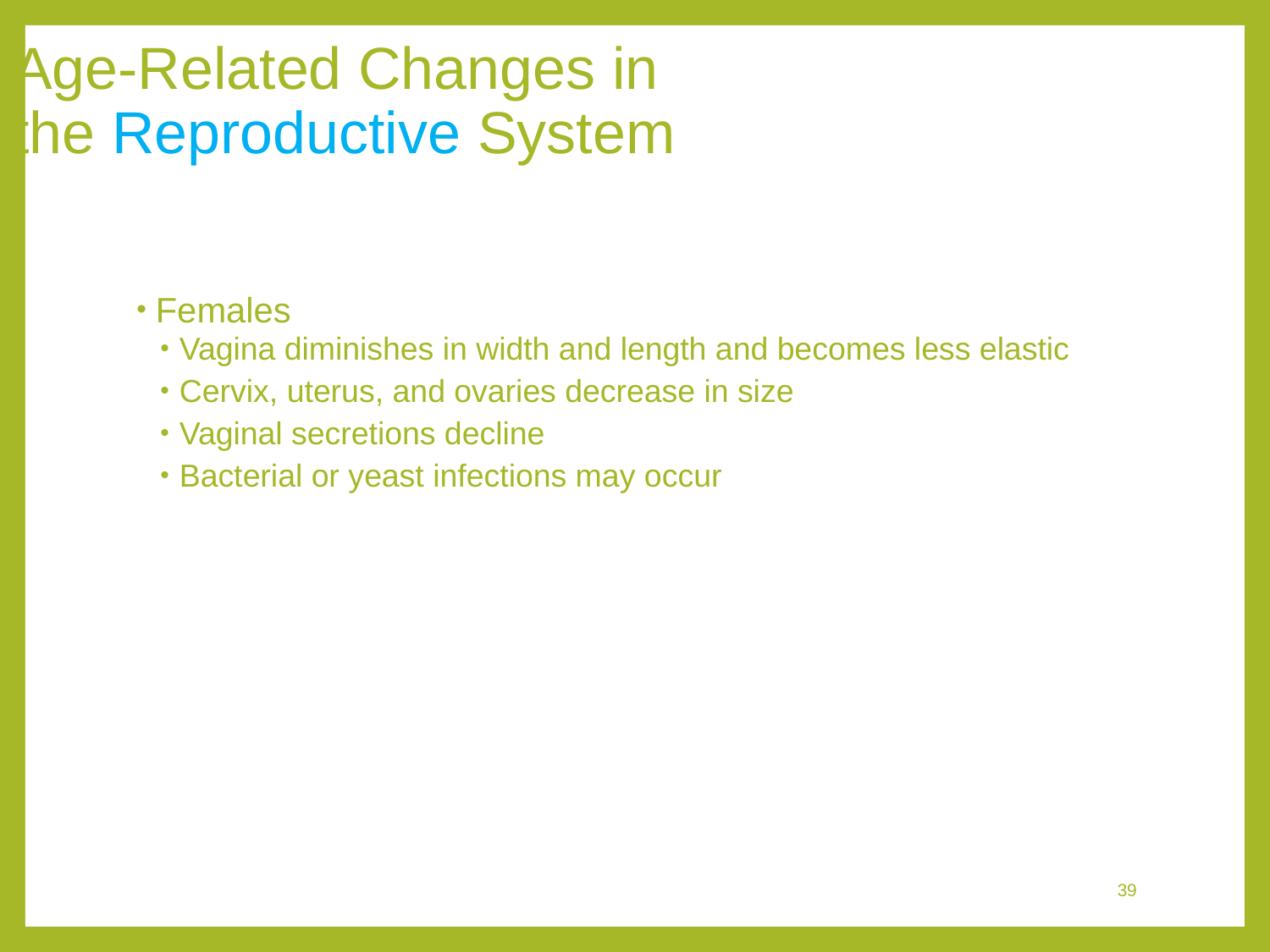

# Age-Related Changes in the Reproductive System
Females
Vagina diminishes in width and length and becomes less elastic
Cervix, uterus, and ovaries decrease in size
Vaginal secretions decline
Bacterial or yeast infections may occur
 39